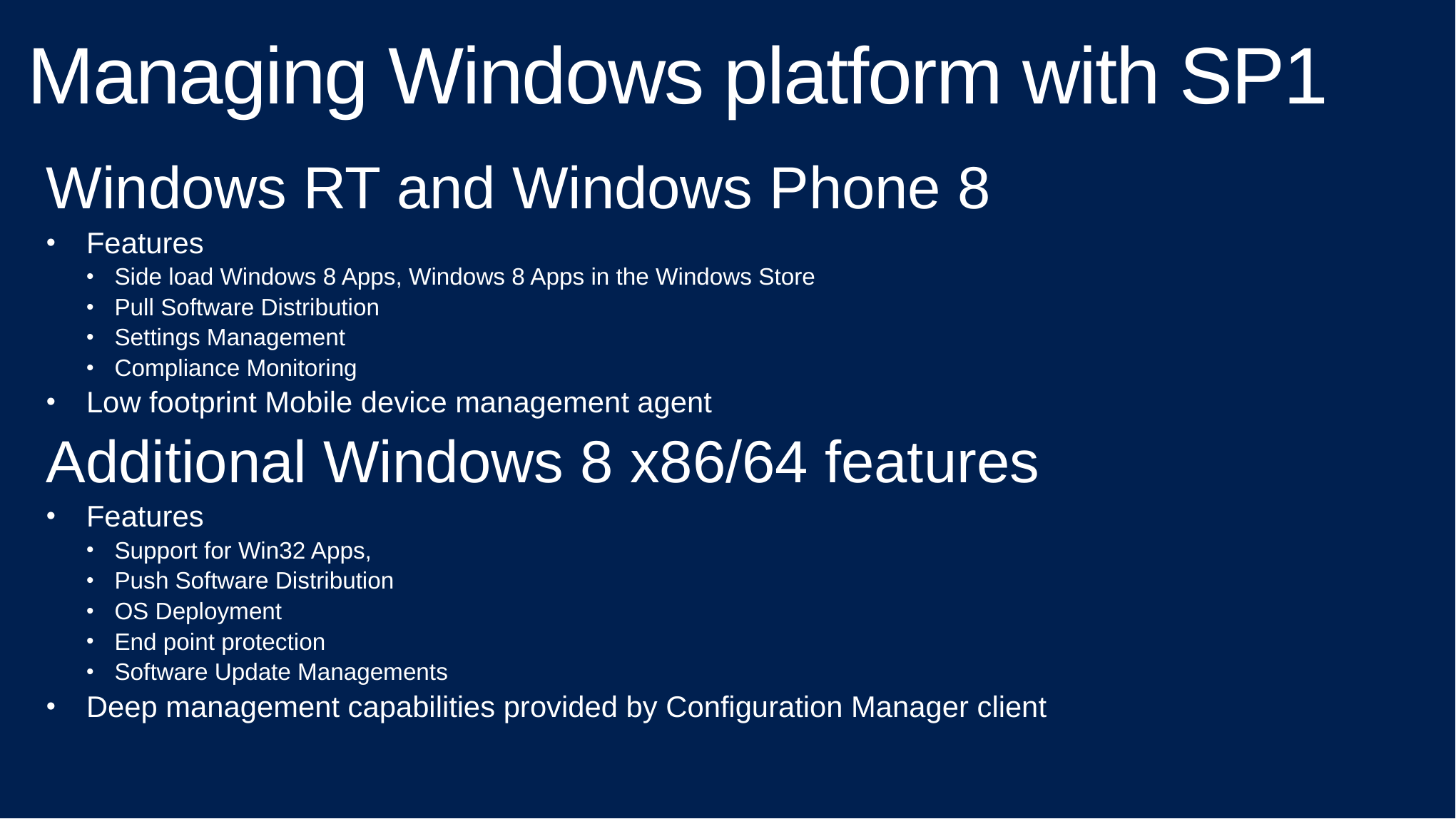

# Managing Windows platform with SP1
Windows RT and Windows Phone 8
Features
Side load Windows 8 Apps, Windows 8 Apps in the Windows Store
Pull Software Distribution
Settings Management
Compliance Monitoring
Low footprint Mobile device management agent
Additional Windows 8 x86/64 features
Features
Support for Win32 Apps,
Push Software Distribution
OS Deployment
End point protection
Software Update Managements
Deep management capabilities provided by Configuration Manager client